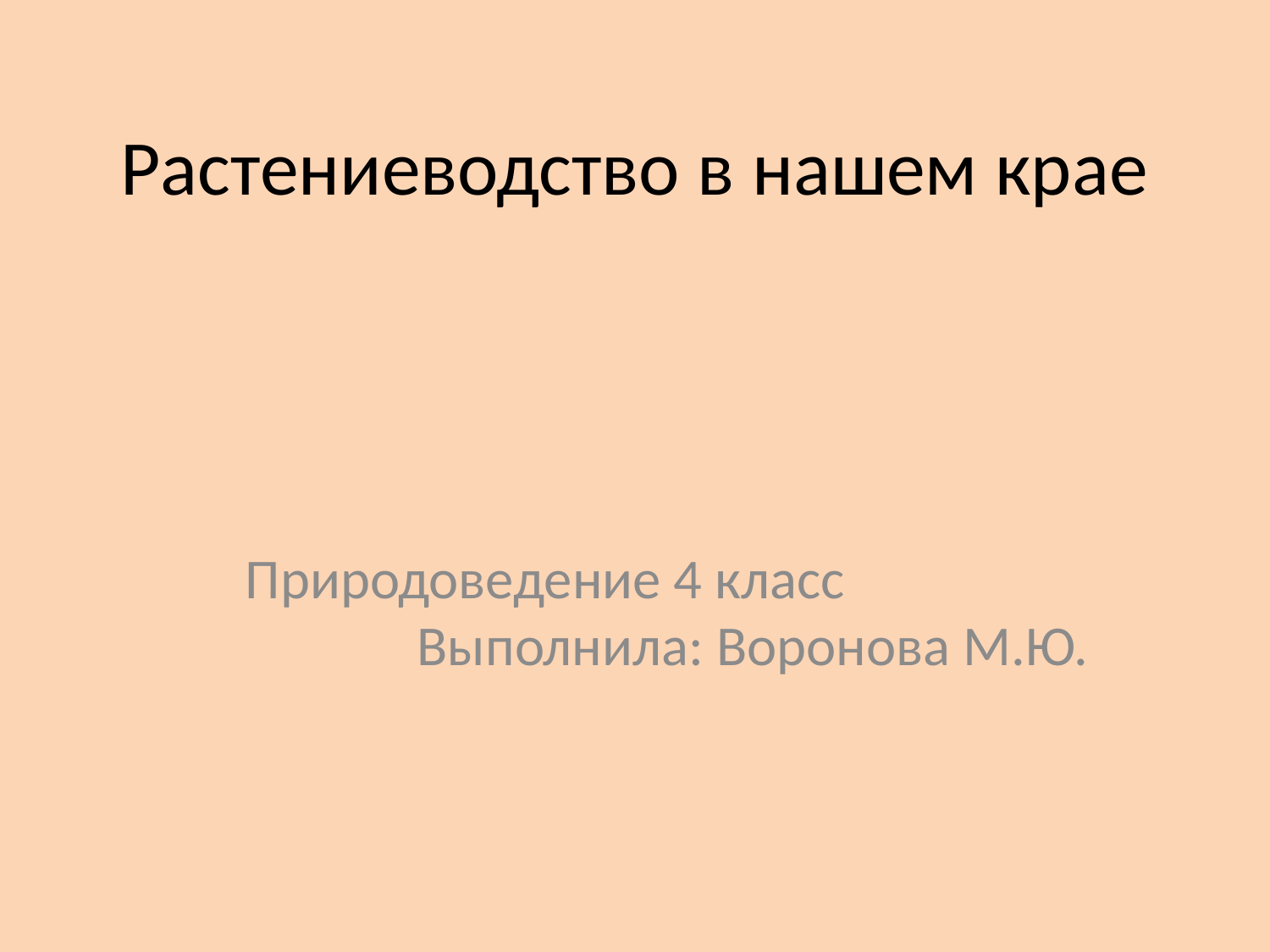

# Растениеводство в нашем крае
Природоведение 4 класс				Выполнила: Воронова М.Ю.